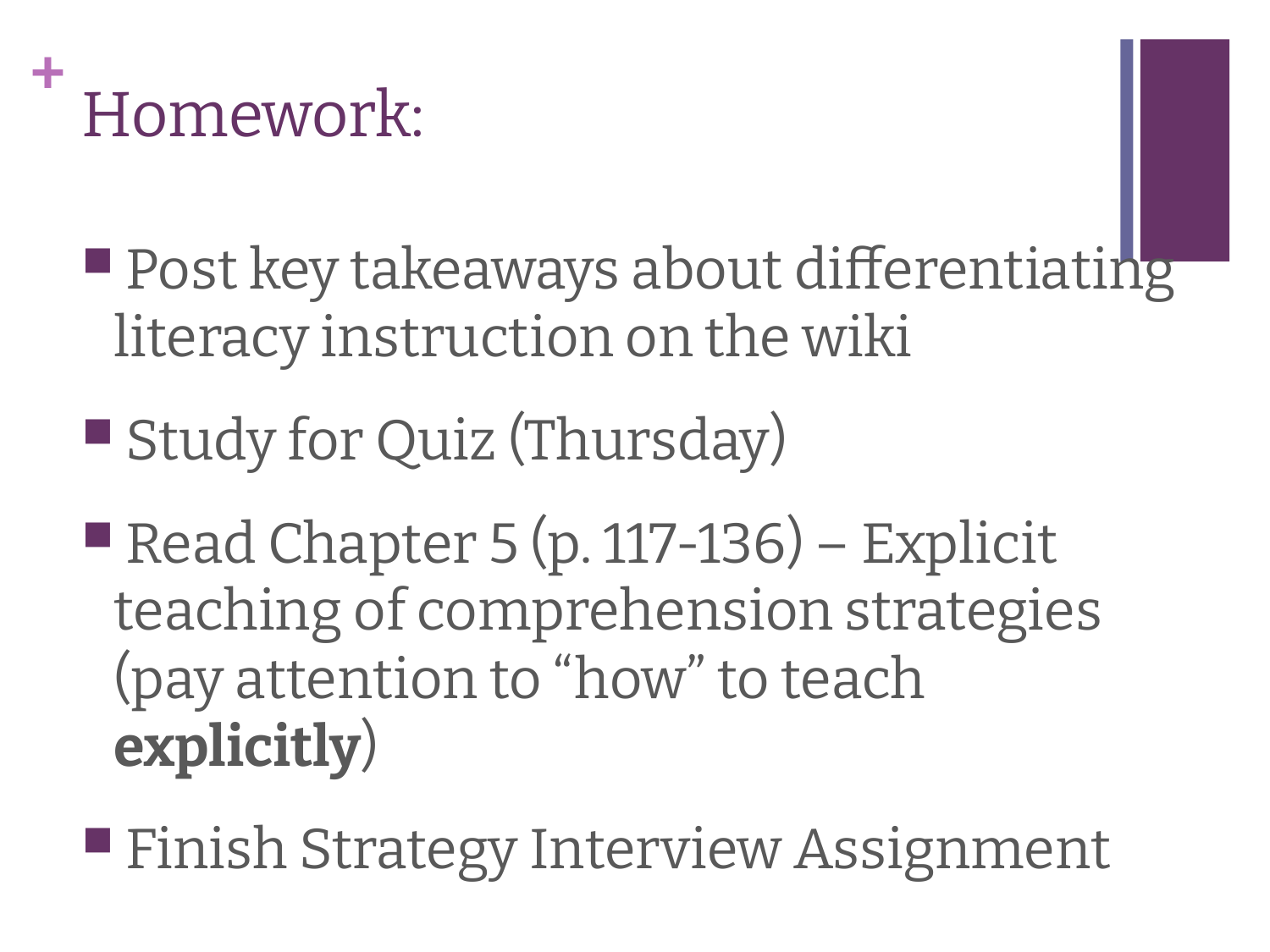

# Homework:
 Post key takeaways about differentiating literacy instruction on the wiki
 Study for Quiz (Thursday)
 Read Chapter 5 (p. 117-136) – Explicit teaching of comprehension strategies (pay attention to “how” to teach explicitly)
 Finish Strategy Interview Assignment